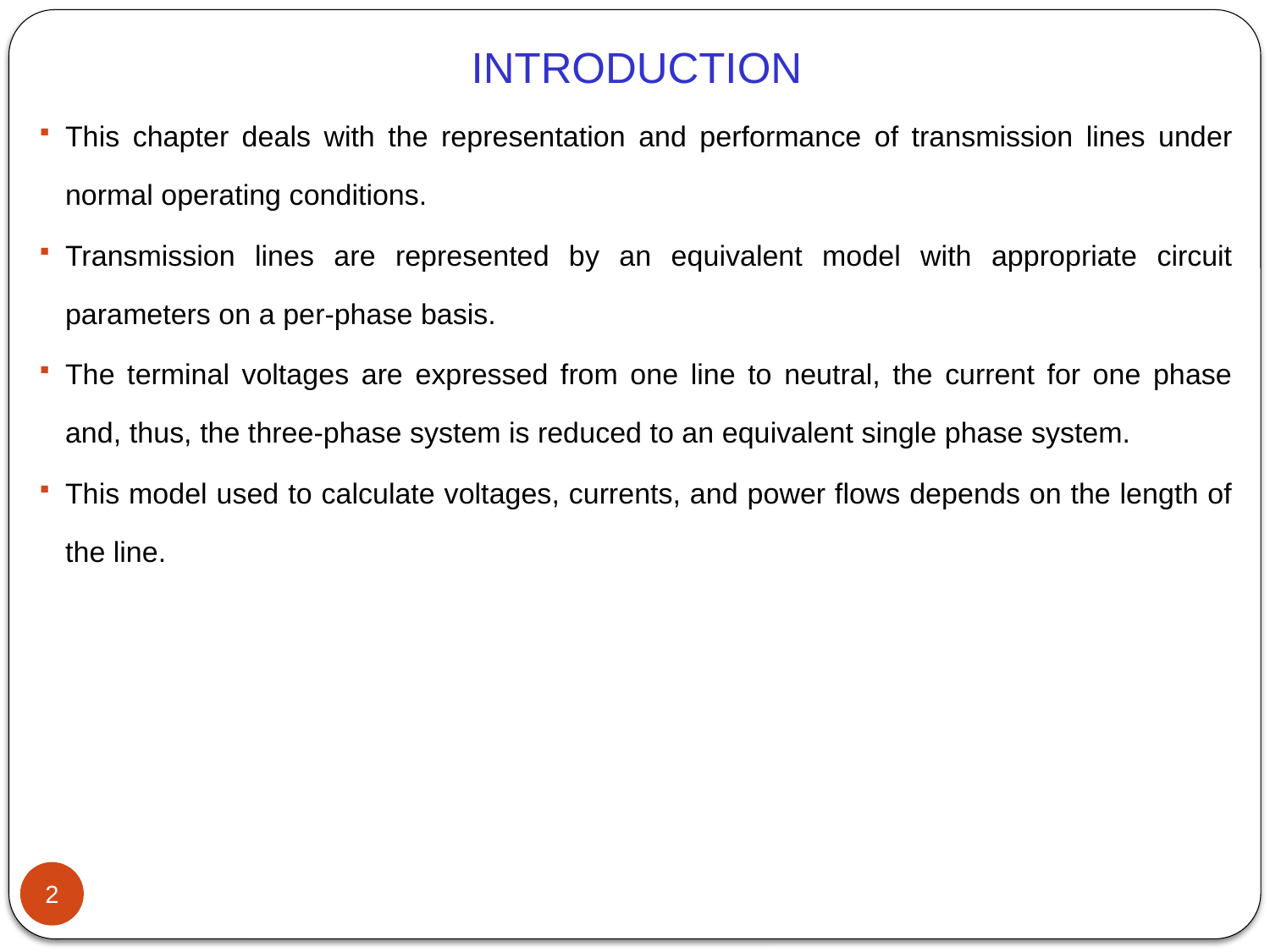

INTRODUCTION
This chapter deals with the representation and performance of transmission lines under normal operating conditions.
Transmission lines are represented by an equivalent model with appropriate circuit parameters on a per-phase basis.
The terminal voltages are expressed from one line to neutral, the current for one phase and, thus, the three-phase system is reduced to an equivalent single phase system.
This model used to calculate voltages, currents, and power flows depends on the length of the line.

2